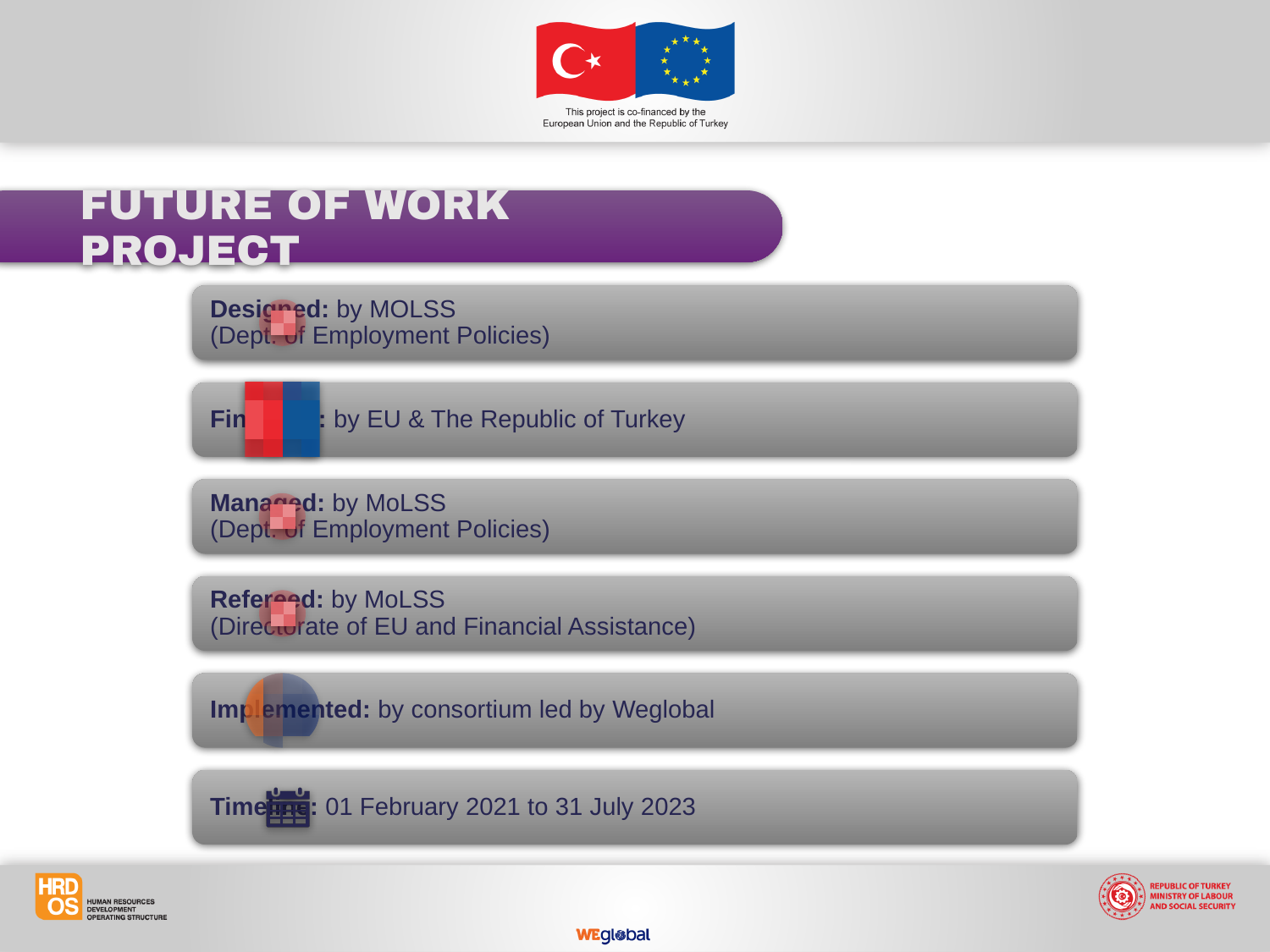

FUTURE OF WORK PROJECT
Designed: by MOLSS
(Dept. of Employment Policies)
Financed: by EU & The Republic of Turkey
Managed: by MoLSS
(Dept. of Employment Policies)
Refereed: by MoLSS
(Directorate of EU and Financial Assistance)
Implemented: by consortium led by Weglobal
Timeline: 01 February 2021 to 31 July 2023